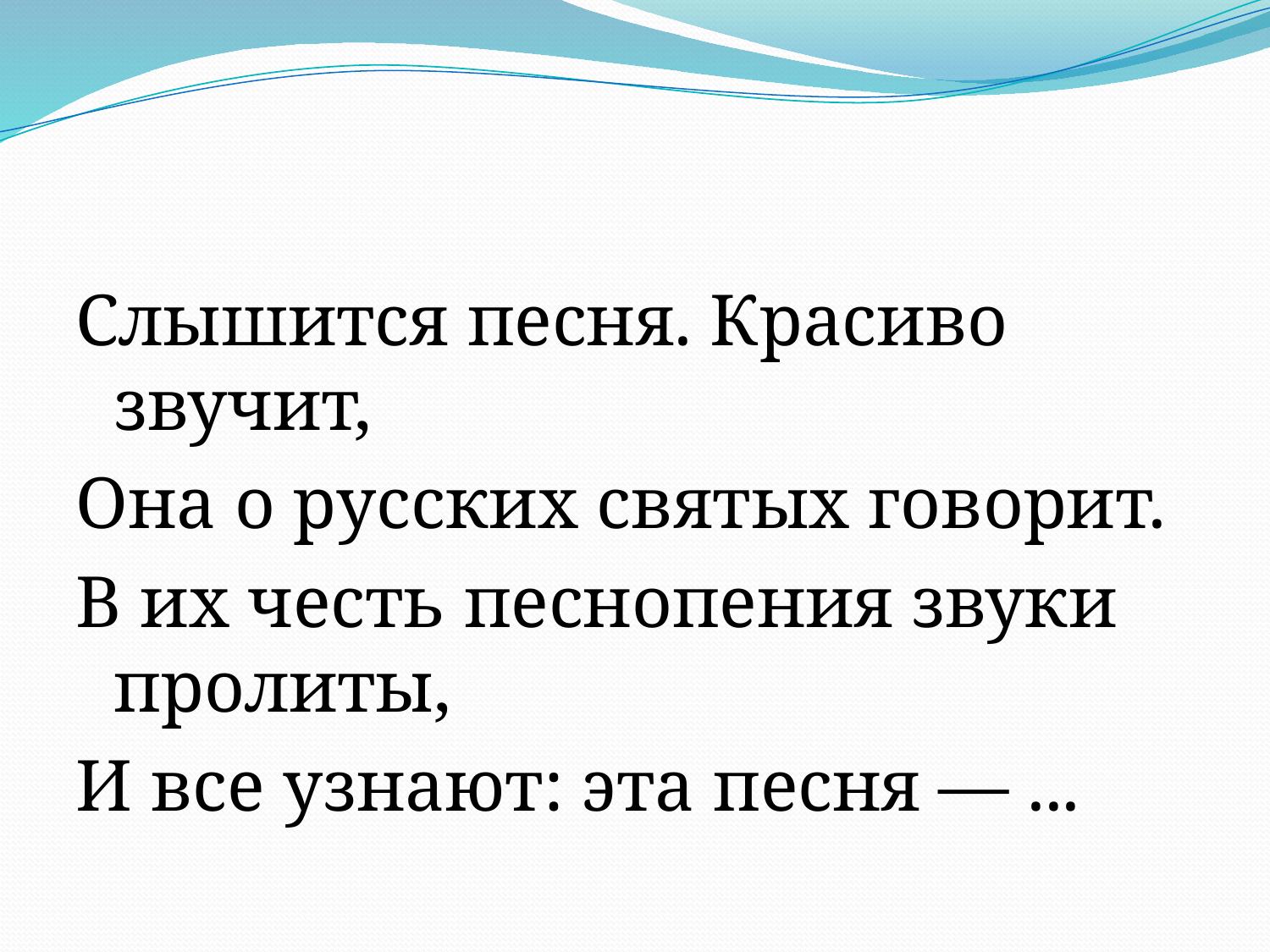

Слышится песня. Красиво звучит,
Она о русских святых говорит.
В их честь песнопения звуки пролиты,
И все узнают: эта песня — ...